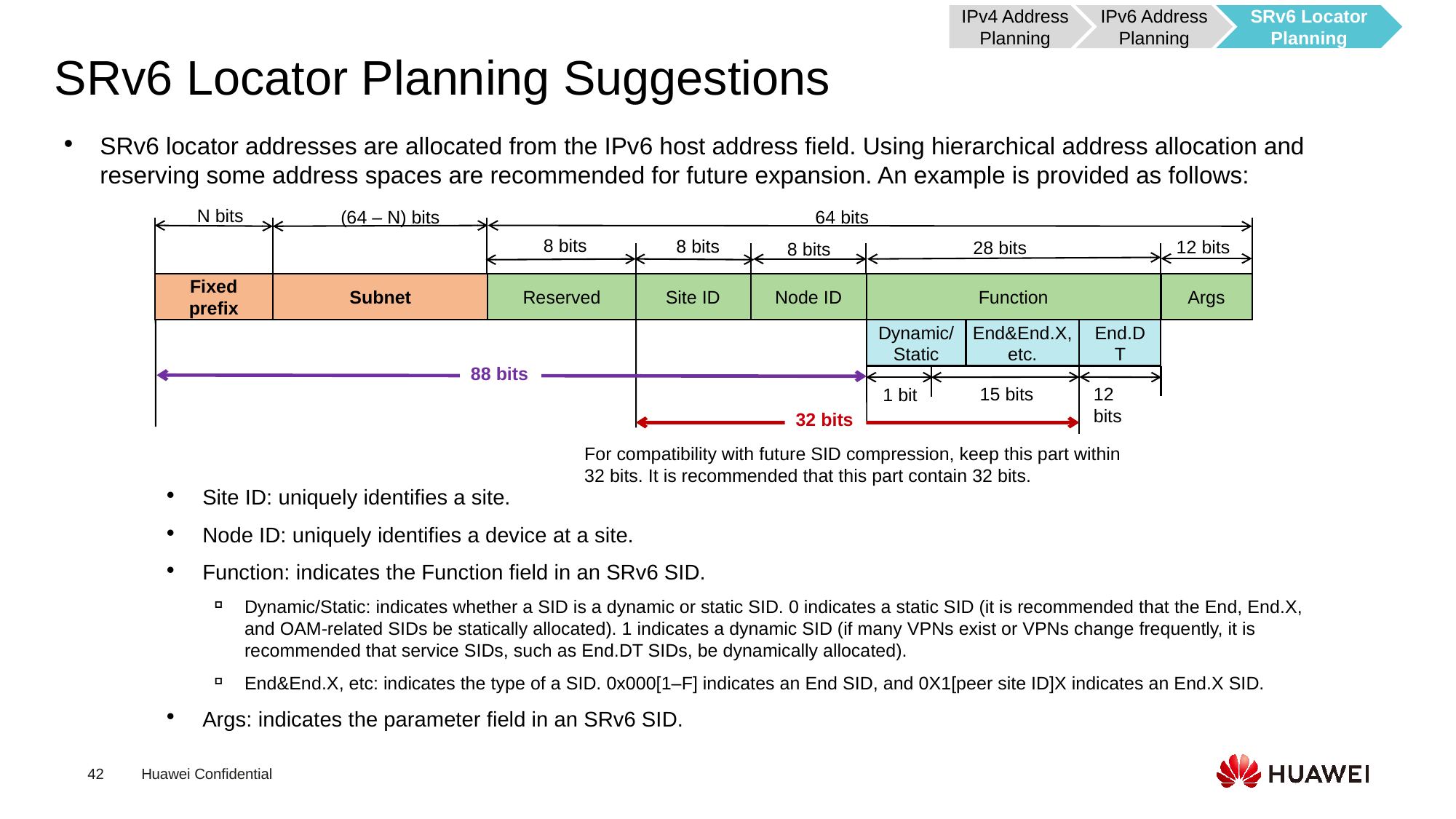

IPv4 Address Planning
IPv6 Address Planning
SRv6 Locator Planning
# SRv6 Locator Planning Suggestions
SRv6 locator addresses are allocated from the IPv6 host address field. Using hierarchical address allocation and reserving some address spaces are recommended for future expansion. An example is provided as follows:
N bits
64 bits
(64 – N) bits
8 bits
8 bits
12 bits
28 bits
8 bits
Reserved
Fixed prefix
Subnet
Site ID
Function
Args
Node ID
Dynamic/Static
End&End.X, etc.
End.DT
88 bits
15 bits
12 bits
1 bit
32 bits
For compatibility with future SID compression, keep this part within 32 bits. It is recommended that this part contain 32 bits.
Site ID: uniquely identifies a site.
Node ID: uniquely identifies a device at a site.
Function: indicates the Function field in an SRv6 SID.
Dynamic/Static: indicates whether a SID is a dynamic or static SID. 0 indicates a static SID (it is recommended that the End, End.X, and OAM-related SIDs be statically allocated). 1 indicates a dynamic SID (if many VPNs exist or VPNs change frequently, it is recommended that service SIDs, such as End.DT SIDs, be dynamically allocated).
End&End.X, etc: indicates the type of a SID. 0x000[1–F] indicates an End SID, and 0X1[peer site ID]X indicates an End.X SID.
Args: indicates the parameter field in an SRv6 SID.